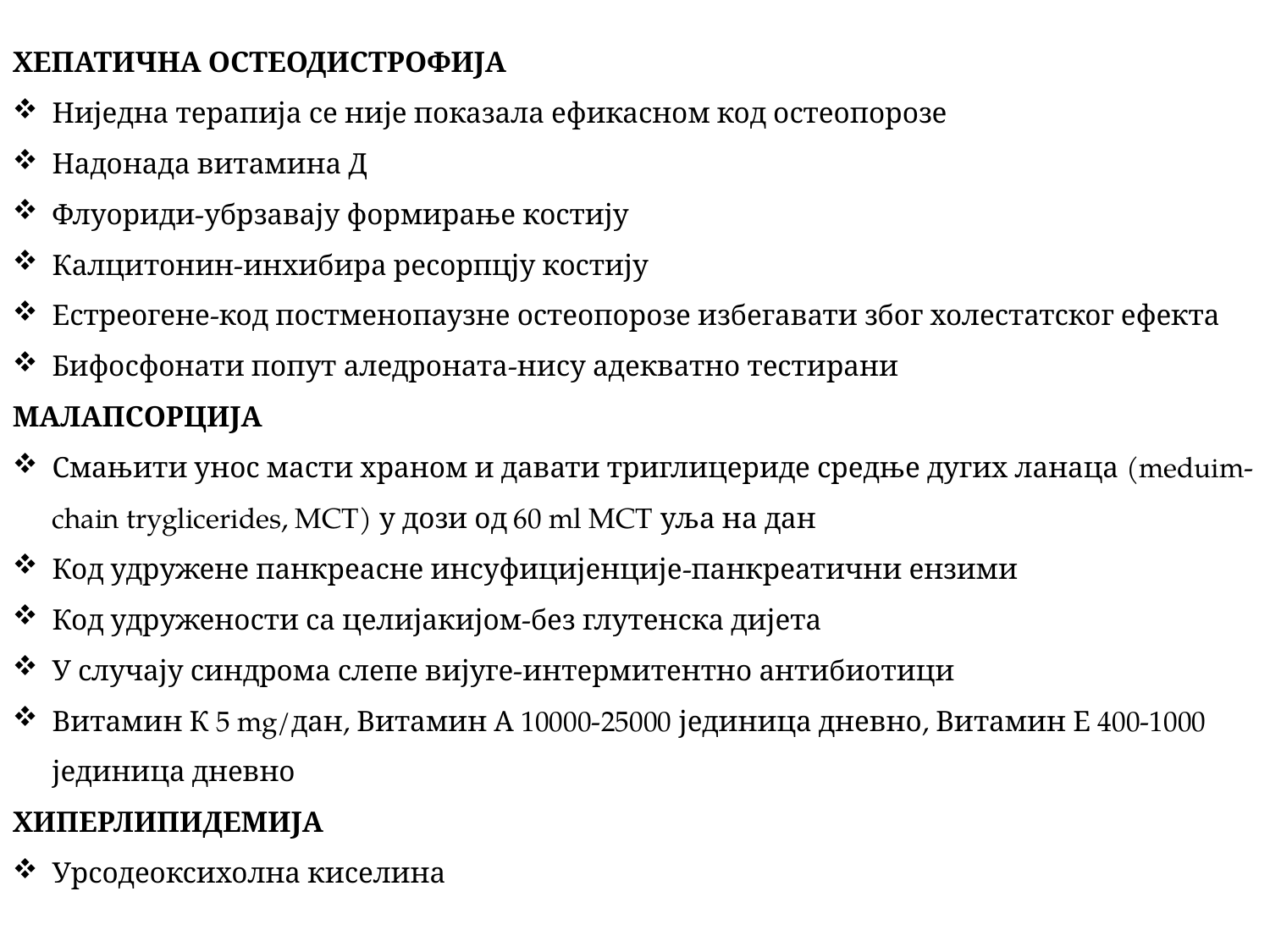

ХЕПАТИЧНА ОСТЕОДИСТРОФИЈА
Ниједна терапија се није показала ефикасном код остеопорозе
Надонада витамина Д
Флуориди-убрзавају формирање костију
Калцитонин-инхибира ресорпцју костију
Естреогене-код постменопаузне остеопорозе избегавати због холестатског ефекта
Бифосфонати попут аледроната-нису адекватно тестирани
МАЛАПСОРЦИЈА
Смањити унос масти храном и давати триглицериде средње дугих ланаца (meduim-chain tryglicerides, MCT) у дози од 60 ml MCT уља на дан
Код удружене панкреасне инсуфицијенције-панкреатични ензими
Код удружености са целијакијом-без глутенска дијета
У случају синдрома слепе вијуге-интермитентно антибиотици
Витамин К 5 mg/дан, Витамин А 10000-25000 јединица дневно, Витамин Е 400-1000 јединица дневно
ХИПЕРЛИПИДЕМИЈА
Урсодеоксихолна киселина